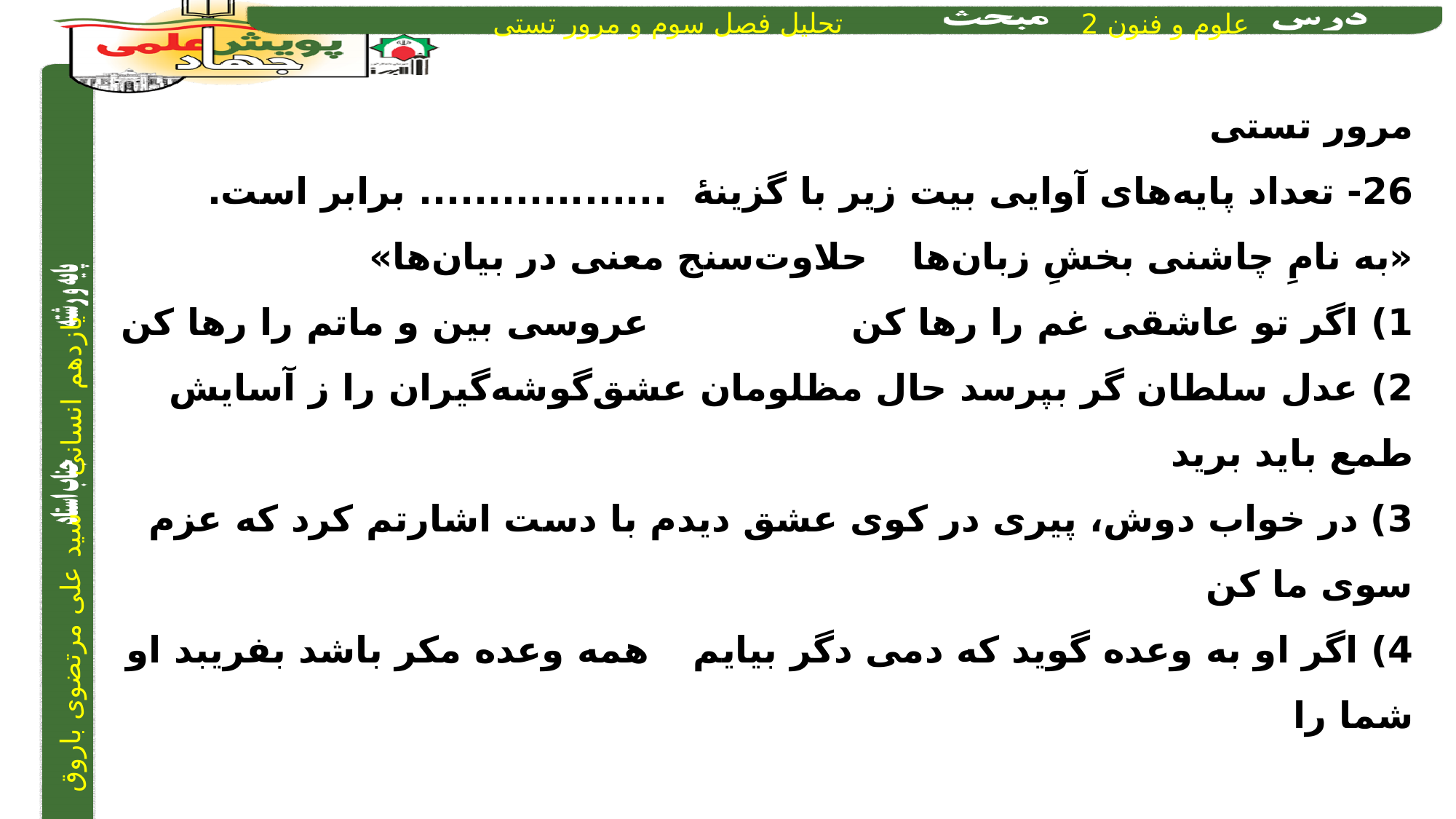

مرور تستی
26- تعداد پایه‌های آوایی بیت زیر با گزینۀ  .................. برابر است.
«به نامِ چاشنی بخشِ زبان‌ها		حلاوت‌سنج معنی در بیان‌ها»
1) اگر تو عاشقی غم را رها کن	 		عروسی بین و ماتم را رها کن
2) عدل سلطان گر بپرسد حال مظلومان عشق	گوشه‌گیران را ز آسایش طمع باید برید
3) در خواب دوش، پیری در کوی عشق دیدم	 	با دست اشارتم کرد که عزم سوی ما کن
4) اگر او به وعده گوید که دمی دگر بیایم	 	همه وعده مکر باشد بفریبد او شما را

1